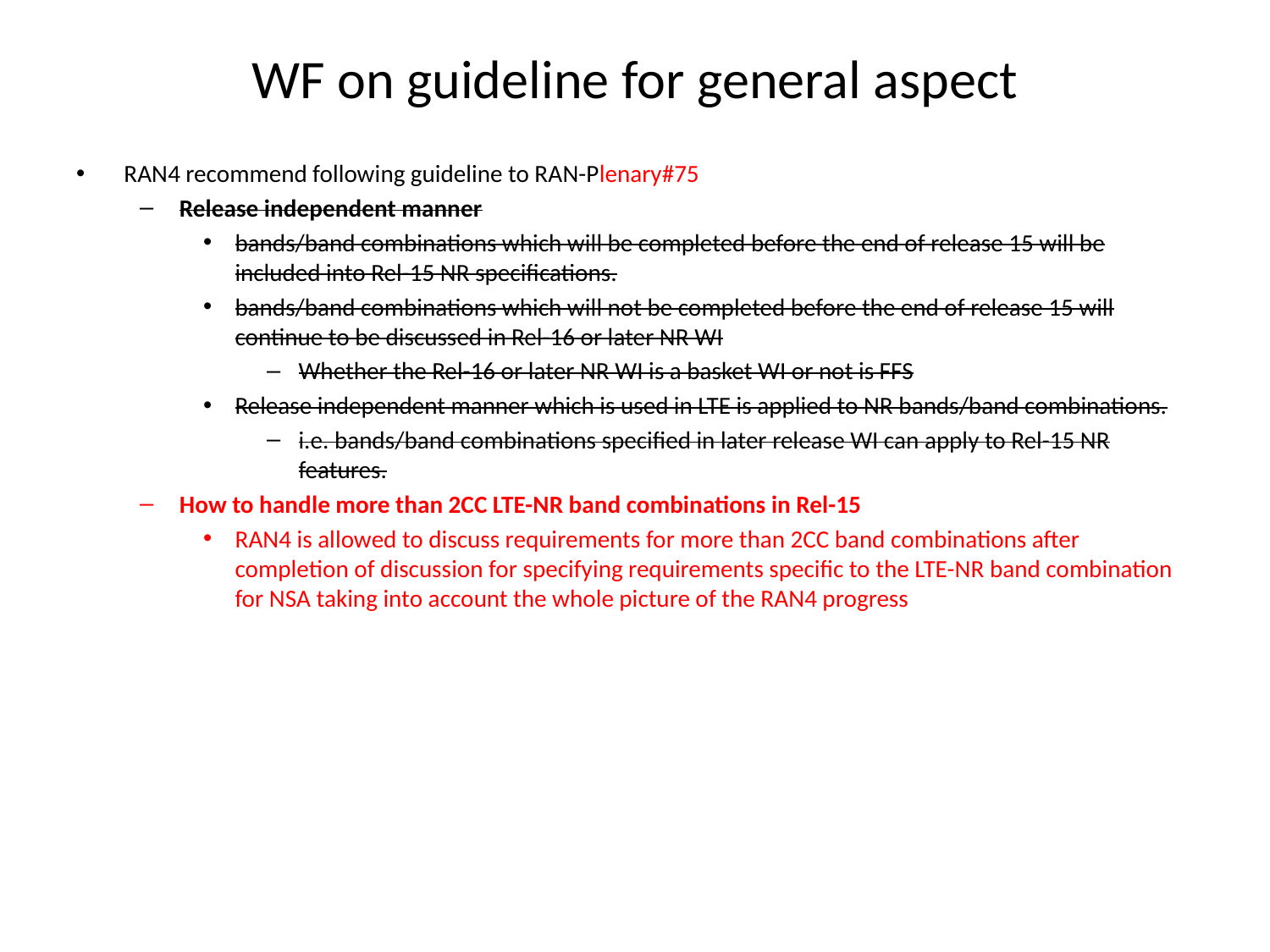

# WF on guideline for general aspect
RAN4 recommend following guideline to RAN-Plenary#75
Release independent manner
bands/band combinations which will be completed before the end of release 15 will be included into Rel-15 NR specifications.
bands/band combinations which will not be completed before the end of release 15 will continue to be discussed in Rel-16 or later NR WI
Whether the Rel-16 or later NR WI is a basket WI or not is FFS
Release independent manner which is used in LTE is applied to NR bands/band combinations.
i.e. bands/band combinations specified in later release WI can apply to Rel-15 NR features.
How to handle more than 2CC LTE-NR band combinations in Rel-15
RAN4 is allowed to discuss requirements for more than 2CC band combinations after completion of discussion for specifying requirements specific to the LTE-NR band combination for NSA taking into account the whole picture of the RAN4 progress